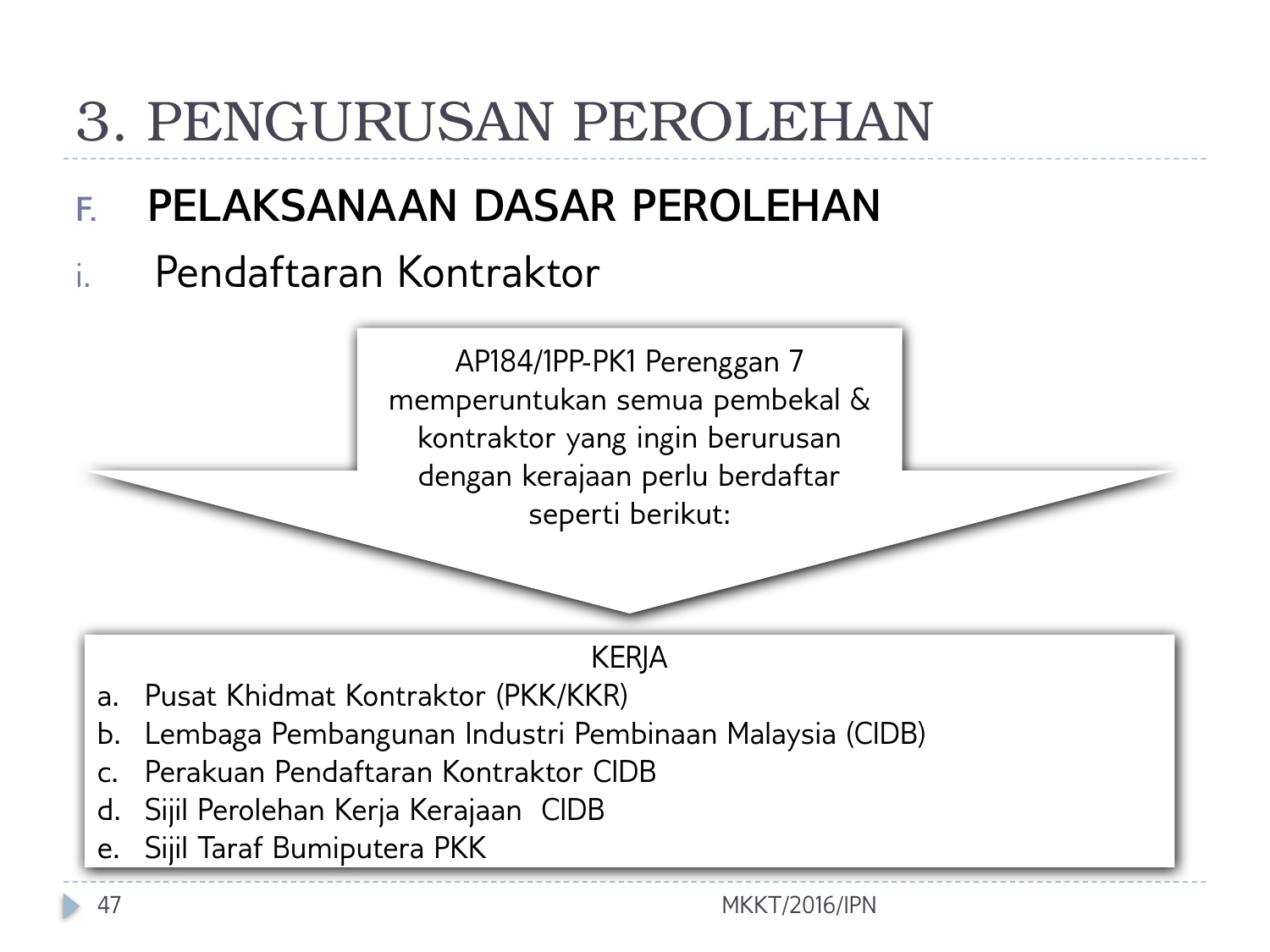

# 3. PENGURUSAN PEROLEHAN
PELAKSANAAN DASAR PEROLEHAN
Pendaftaran Kontraktor
AP184/1PP-PK1 Perenggan 7 memperuntukan semua pembekal & kontraktor yang ingin berurusan dengan kerajaan perlu berdaftar seperti berikut:
KERJA
Pusat Khidmat Kontraktor (PKK/KKR)
Lembaga Pembangunan Industri Pembinaan Malaysia (CIDB)
Perakuan Pendaftaran Kontraktor CIDB
Sijil Perolehan Kerja Kerajaan  CIDB
Sijil Taraf Bumiputera PKK
47
MKKT/2016/IPN